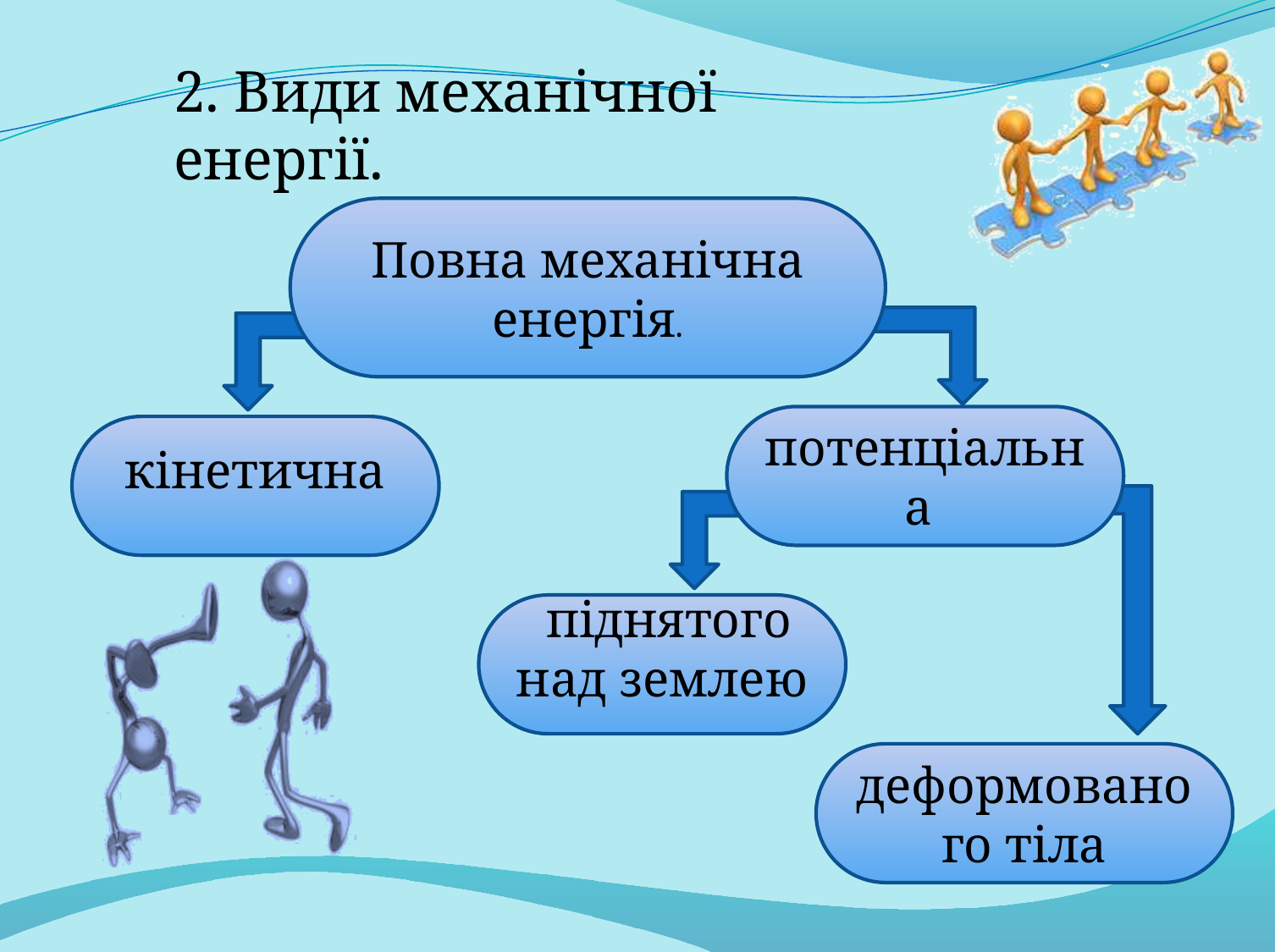

2. Види механічної енергії.
Повна механічна енергія.

потенціальна
кінетична

 піднятого над землею

деформованого тіла